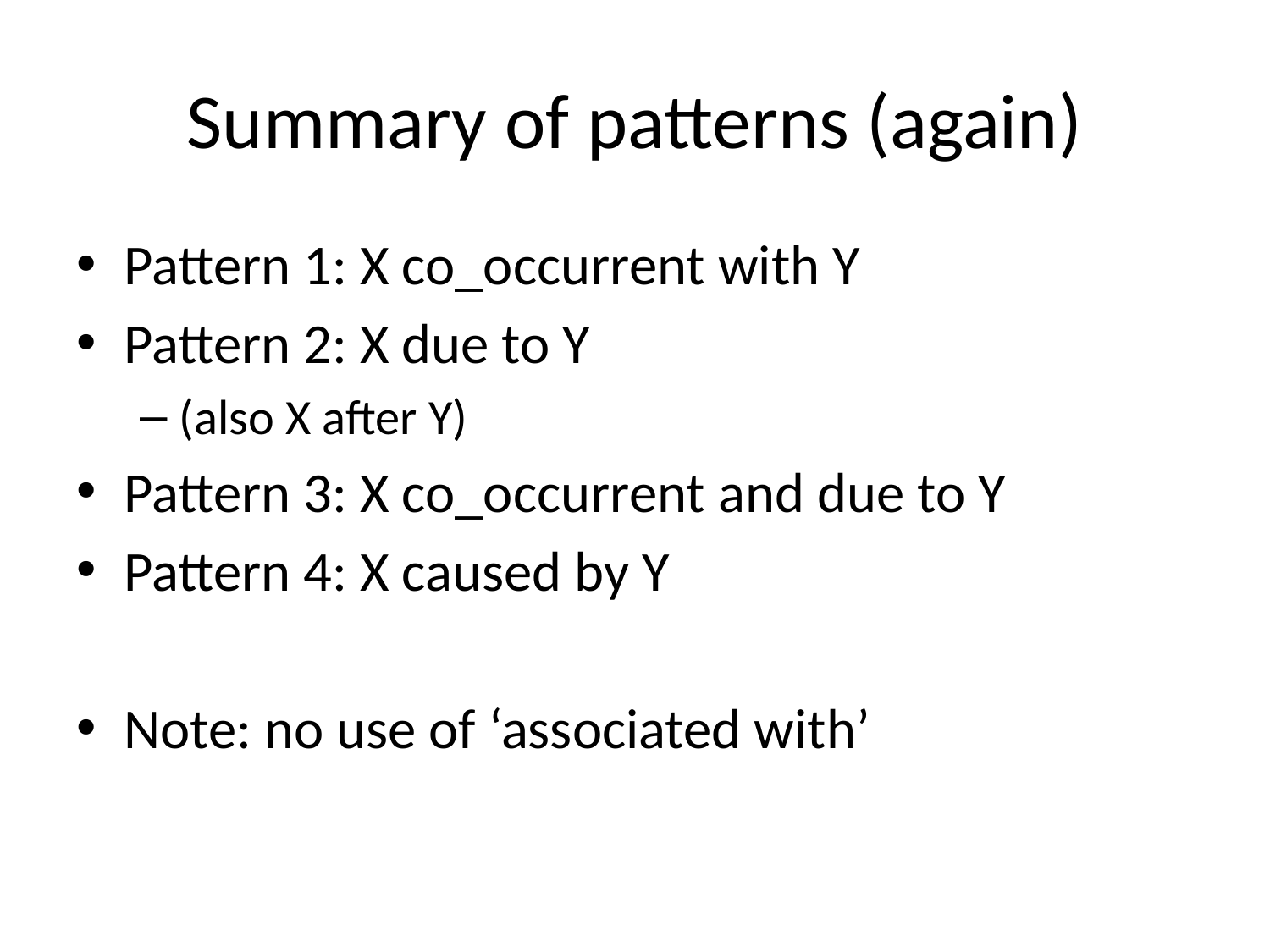

# Summary of patterns (again)
Pattern 1: X co_occurrent with Y
Pattern 2: X due to Y
(also X after Y)
Pattern 3: X co_occurrent and due to Y
Pattern 4: X caused by Y

Note: no use of ‘associated with’